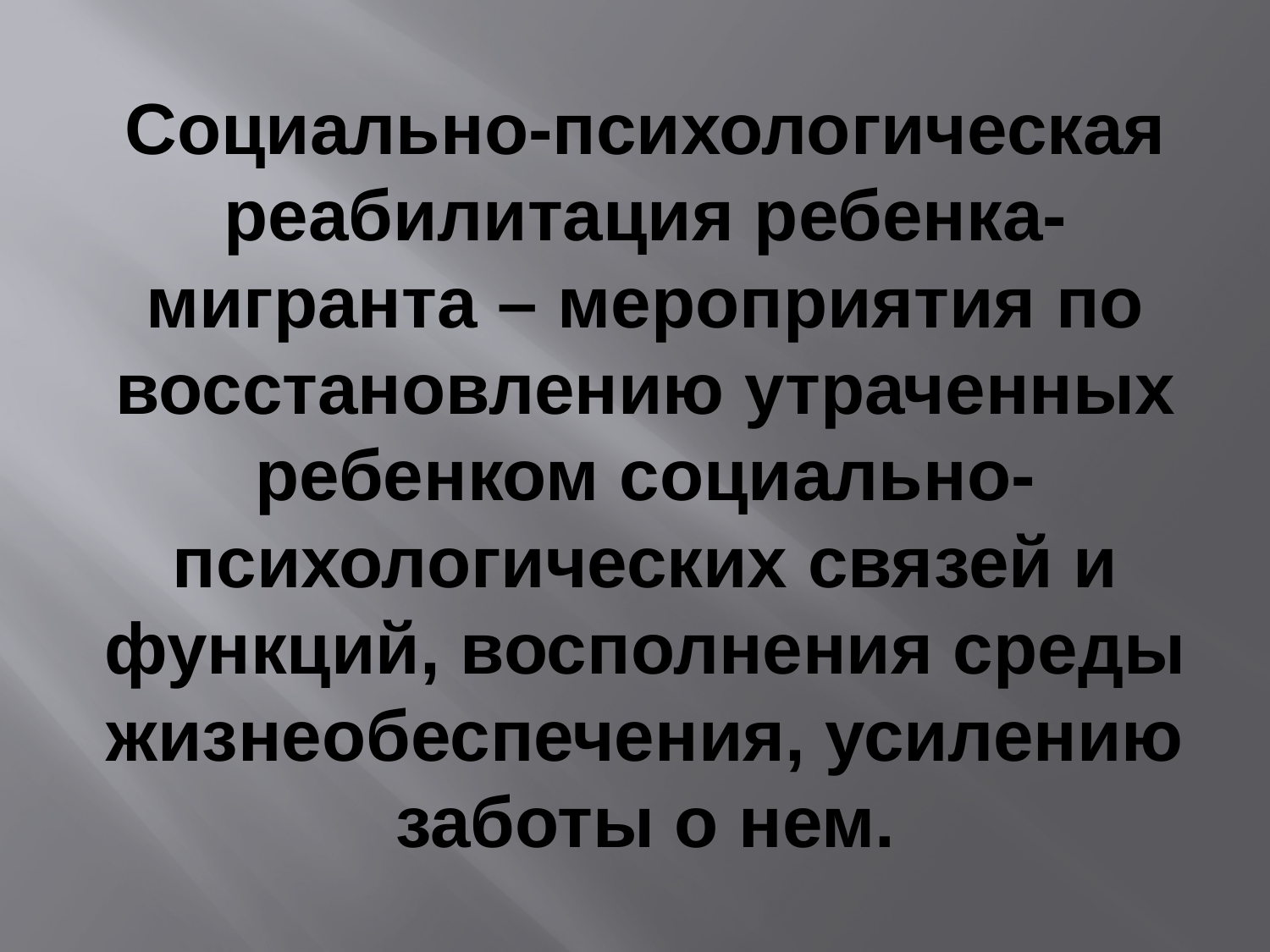

# Социально-психологическая реабилитация ребенка-мигранта – мероприятия по восстановлению утраченных ребенком социально-психологических связей и функций, восполнения среды жизнеобеспечения, усилению заботы о нем.